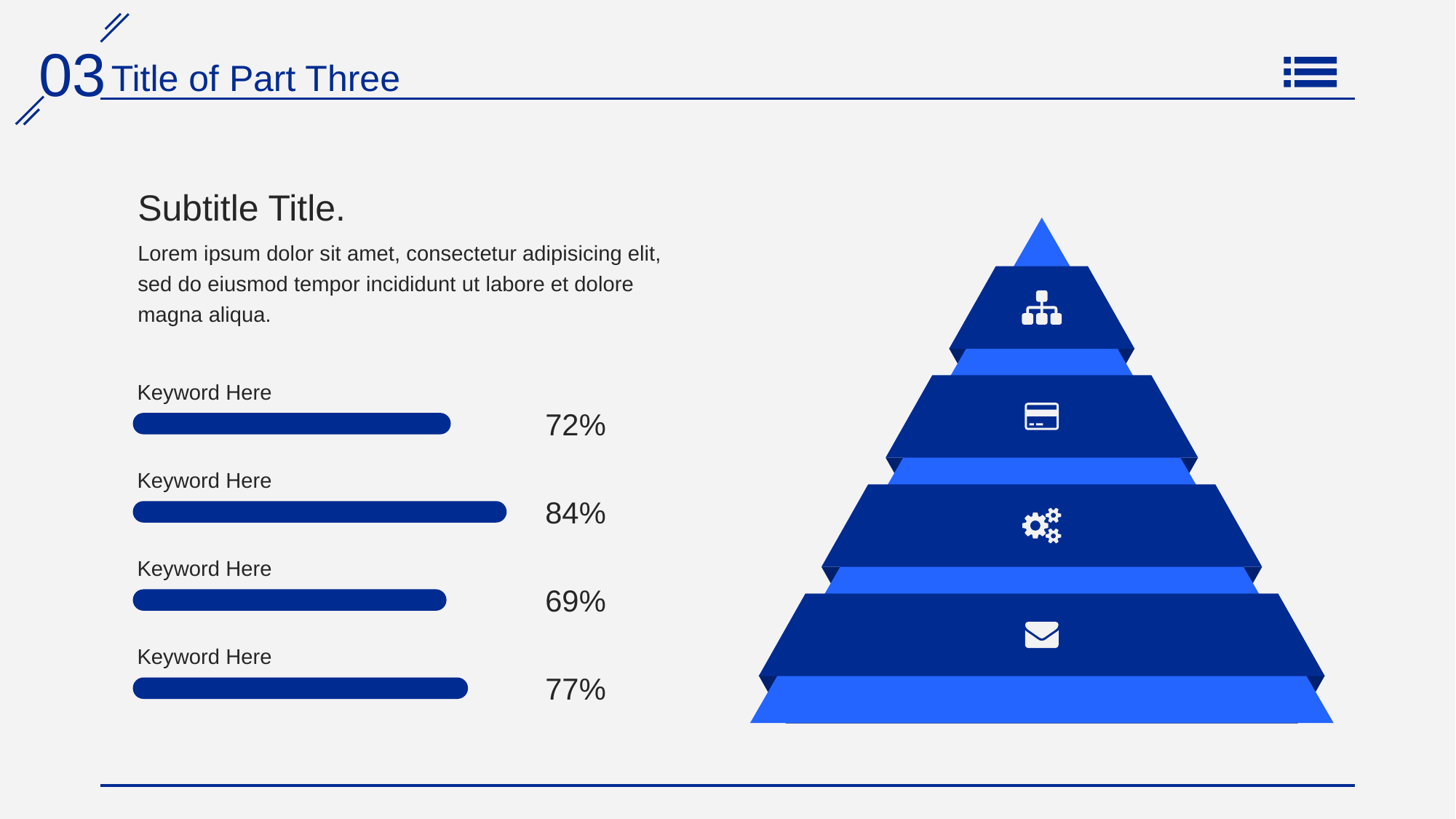

Subtitle Title.

Lorem ipsum dolor sit amet, consectetur adipisicing elit, sed do eiusmod tempor incididunt ut labore et dolore magna aliqua.

Keyword Here
72%

Keyword Here
84%

Keyword Here
69%

Keyword Here
77%